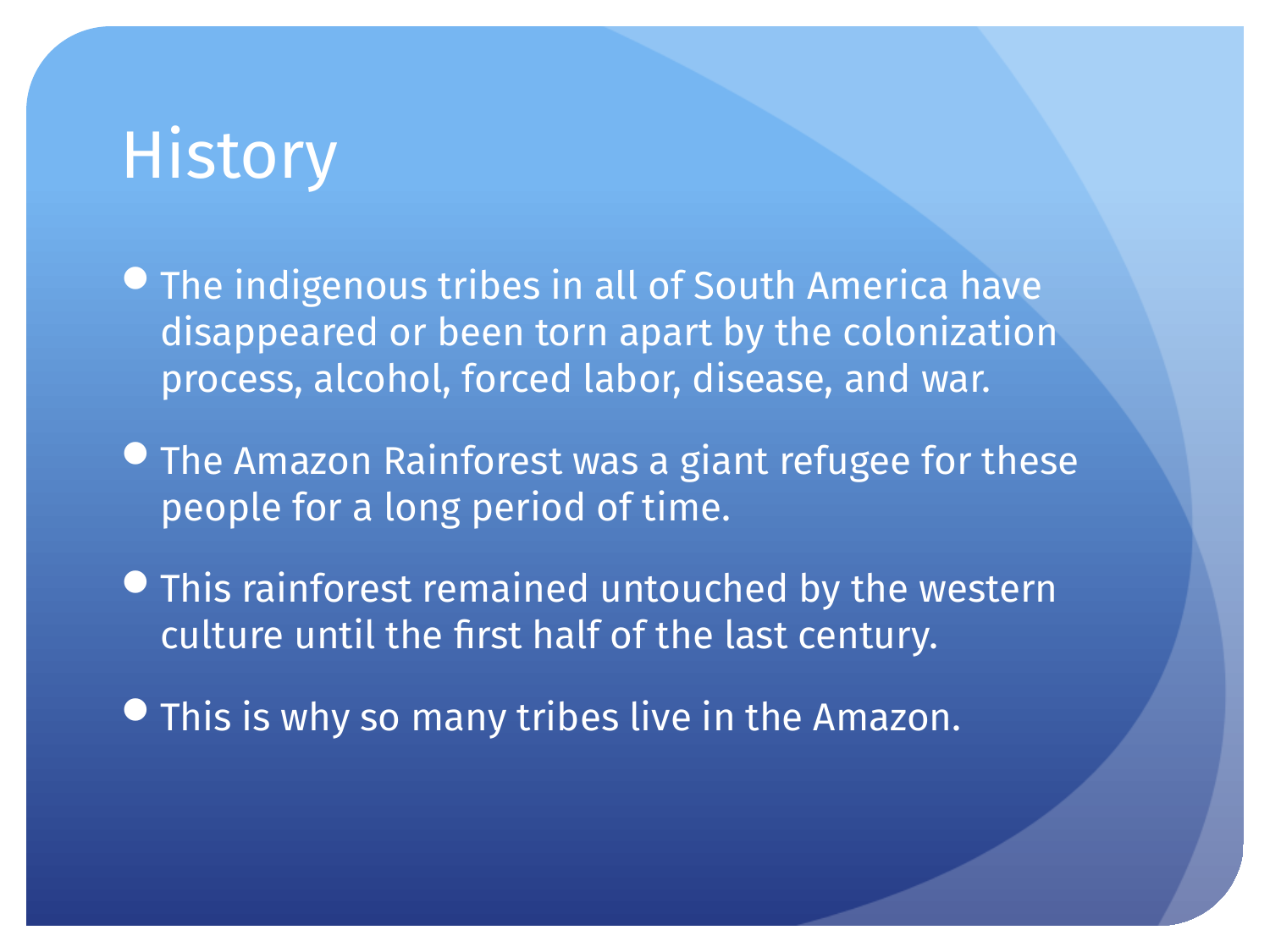

# History
The indigenous tribes in all of South America have disappeared or been torn apart by the colonization process, alcohol, forced labor, disease, and war.
The Amazon Rainforest was a giant refugee for these people for a long period of time.
This rainforest remained untouched by the western culture until the first half of the last century.
This is why so many tribes live in the Amazon.